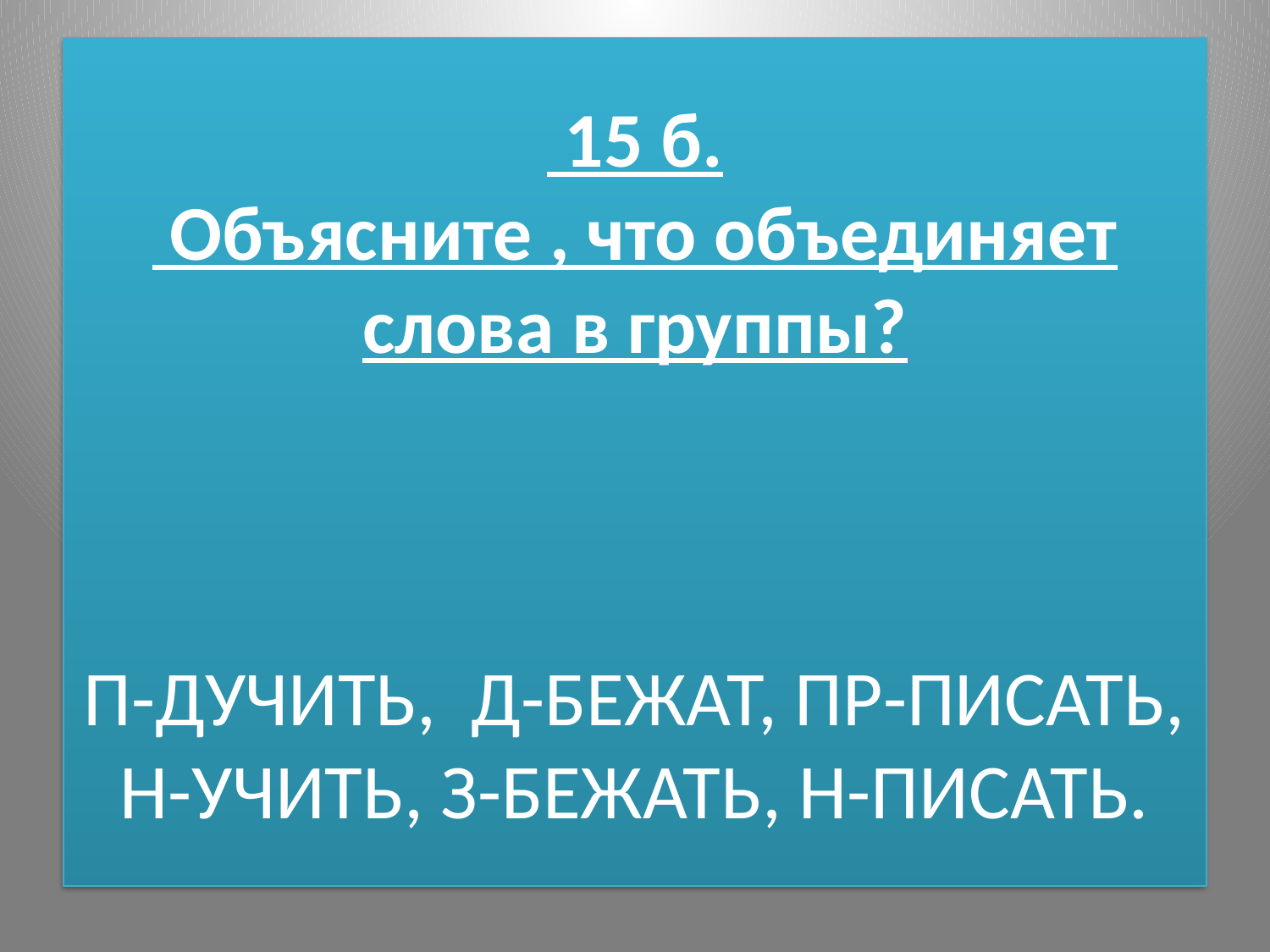

# 15 б. Объясните , что объединяет слова в группы? П-ДУЧИТЬ,  Д-БЕЖАТ, ПР-ПИСАТЬ, Н-УЧИТЬ, З-БЕЖАТЬ, Н-ПИСАТЬ.